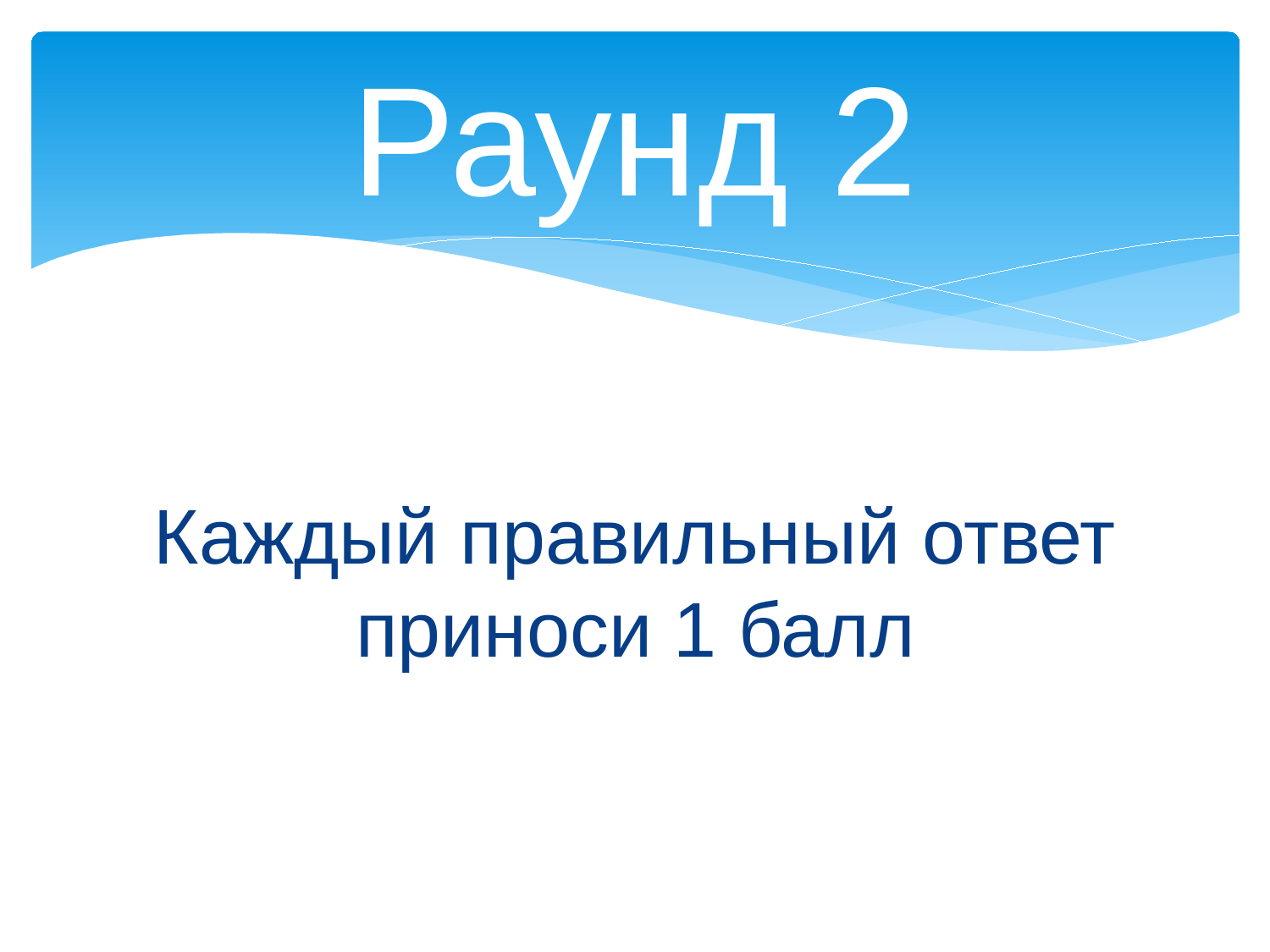

# Раунд 2

Каждый правильный ответ приноси 1 балл